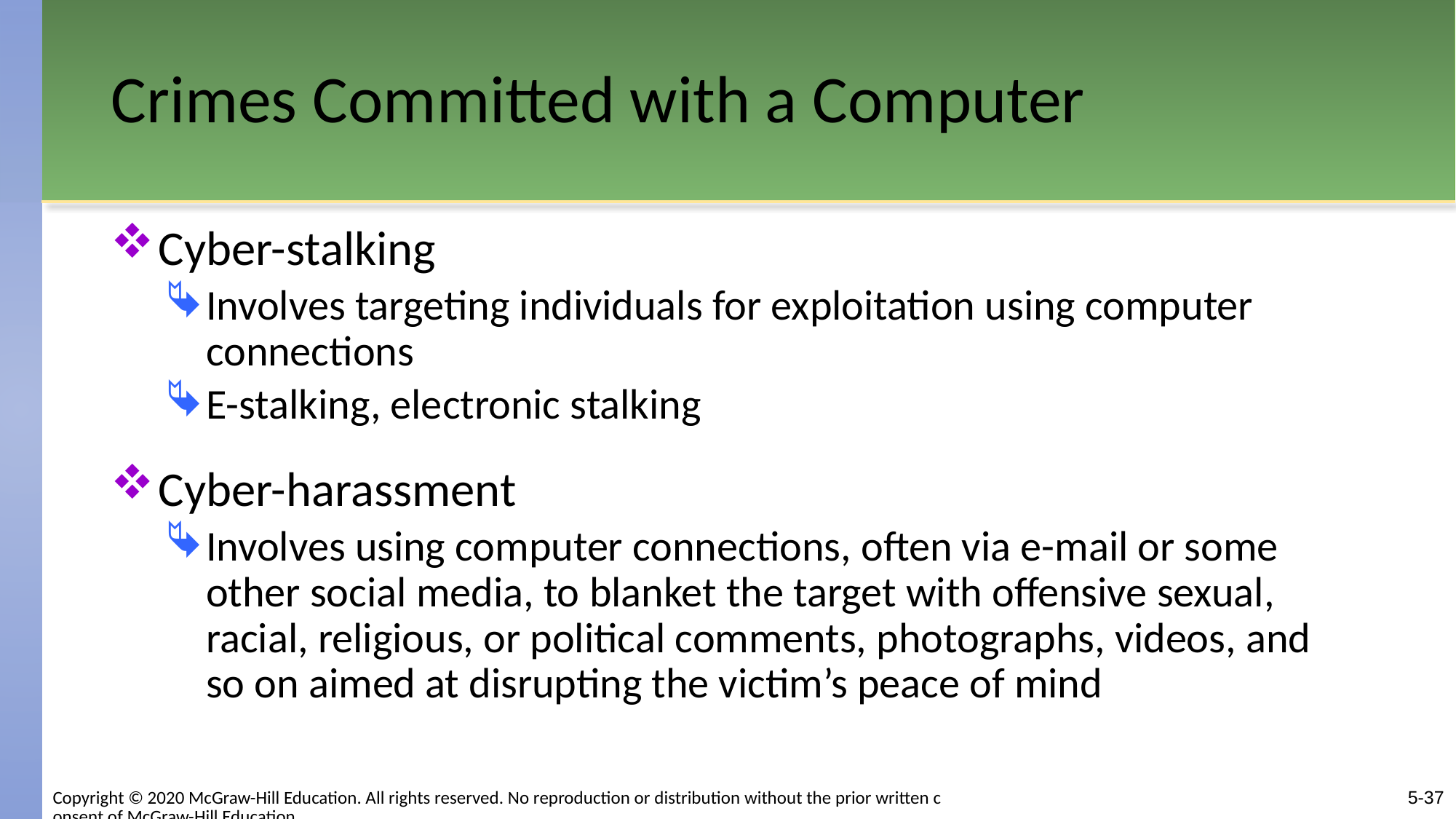

# Crimes Committed with a Computer
Cyber-stalking
Involves targeting individuals for exploitation using computer connections
E-stalking, electronic stalking

Cyber-harassment
Involves using computer connections, often via e-mail or some other social media, to blanket the target with offensive sexual, racial, religious, or political comments, photographs, videos, and so on aimed at disrupting the victim’s peace of mind

5-37
Copyright © 2020 McGraw-Hill Education. All rights reserved. No reproduction or distribution without the prior written consent of McGraw-Hill Education.